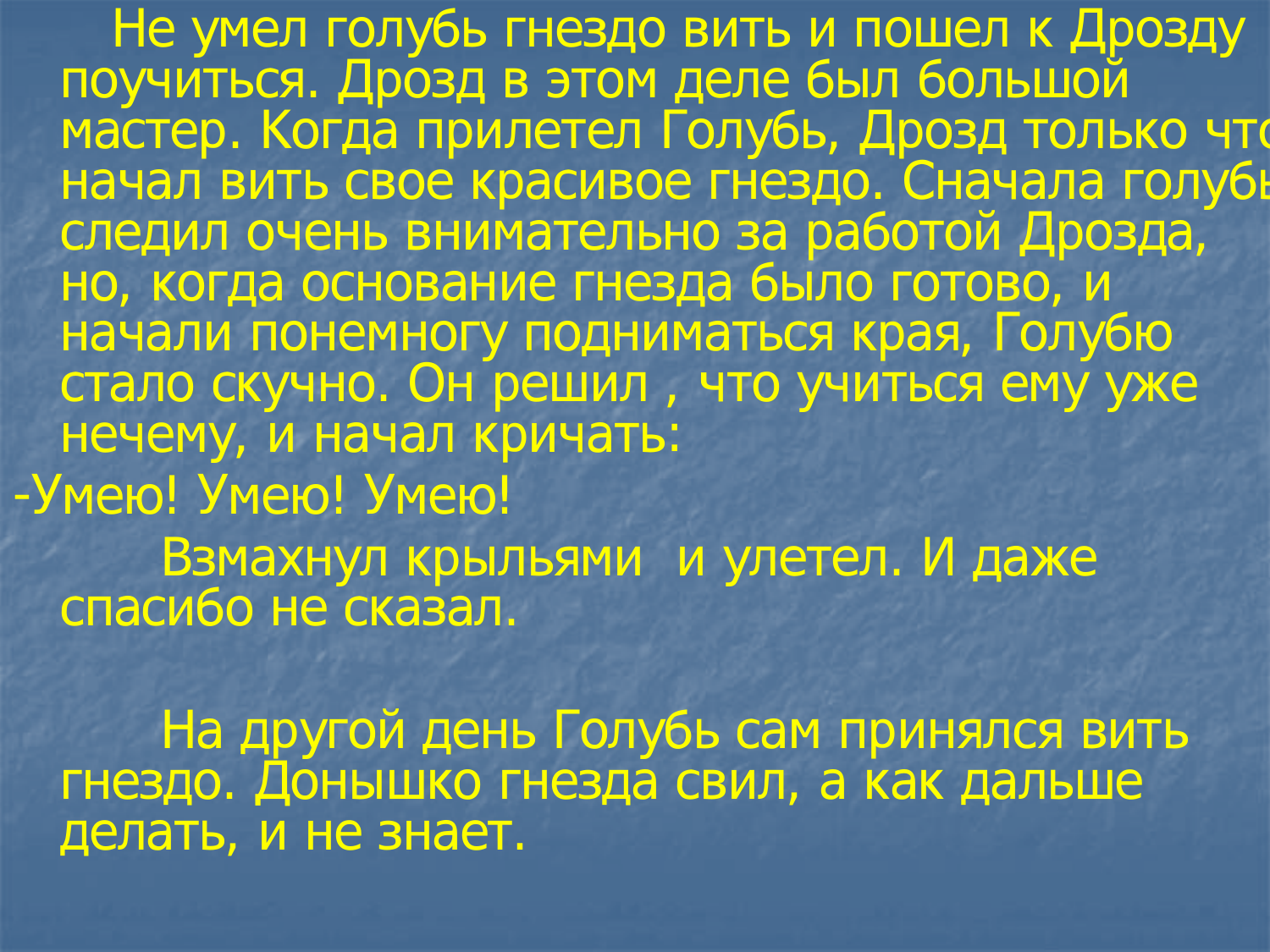

Не умел голубь гнездо вить и пошел к Дрозду поучиться. Дрозд в этом деле был большой мастер. Когда прилетел Голубь, Дрозд только что начал вить свое красивое гнездо. Сначала голубь следил очень внимательно за работой Дрозда, но, когда основание гнезда было готово, и начали понемногу подниматься края, Голубю стало скучно. Он решил , что учиться ему уже нечему, и начал кричать:
-Умею! Умею! Умею!
         Взмахнул крыльями  и улетел. И даже спасибо не сказал.

         На другой день Голубь сам принялся вить гнездо. Донышко гнезда свил, а как дальше делать, и не знает.